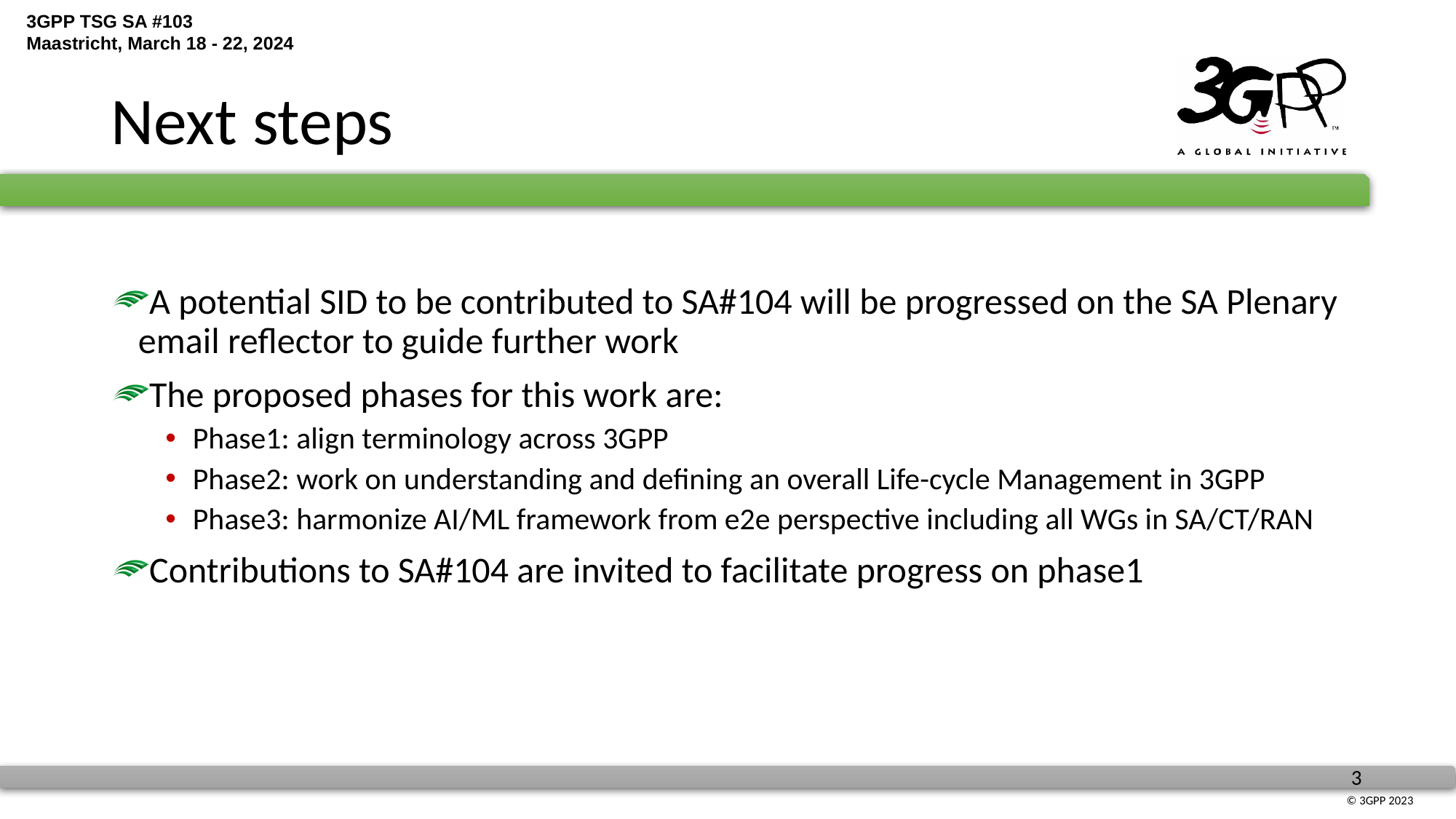

# Next steps

A potential SID to be contributed to SA#104 will be progressed on the SA Plenary email reflector to guide further work
The proposed phases for this work are:
Phase1: align terminology across 3GPP
Phase2: work on understanding and defining an overall Life-cycle Management in 3GPP
Phase3: harmonize AI/ML framework from e2e perspective including all WGs in SA/CT/RAN
Contributions to SA#104 are invited to facilitate progress on phase1